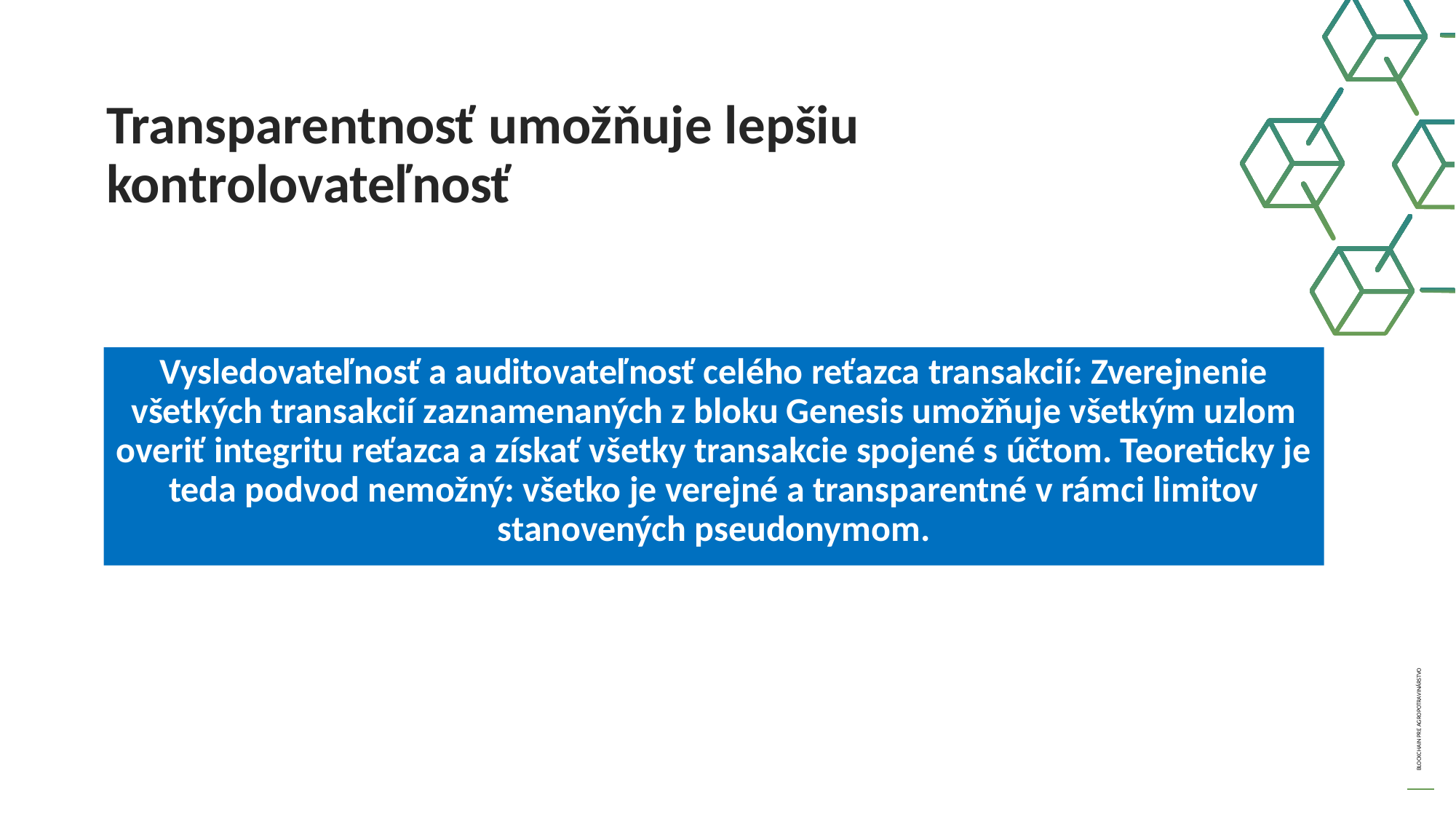

Transparentnosť umožňuje lepšiu kontrolovateľnosť
Vysledovateľnosť a auditovateľnosť celého reťazca transakcií: Zverejnenie všetkých transakcií zaznamenaných z bloku Genesis umožňuje všetkým uzlom overiť integritu reťazca a získať všetky transakcie spojené s účtom. Teoreticky je teda podvod nemožný: všetko je verejné a transparentné v rámci limitov stanovených pseudonymom.